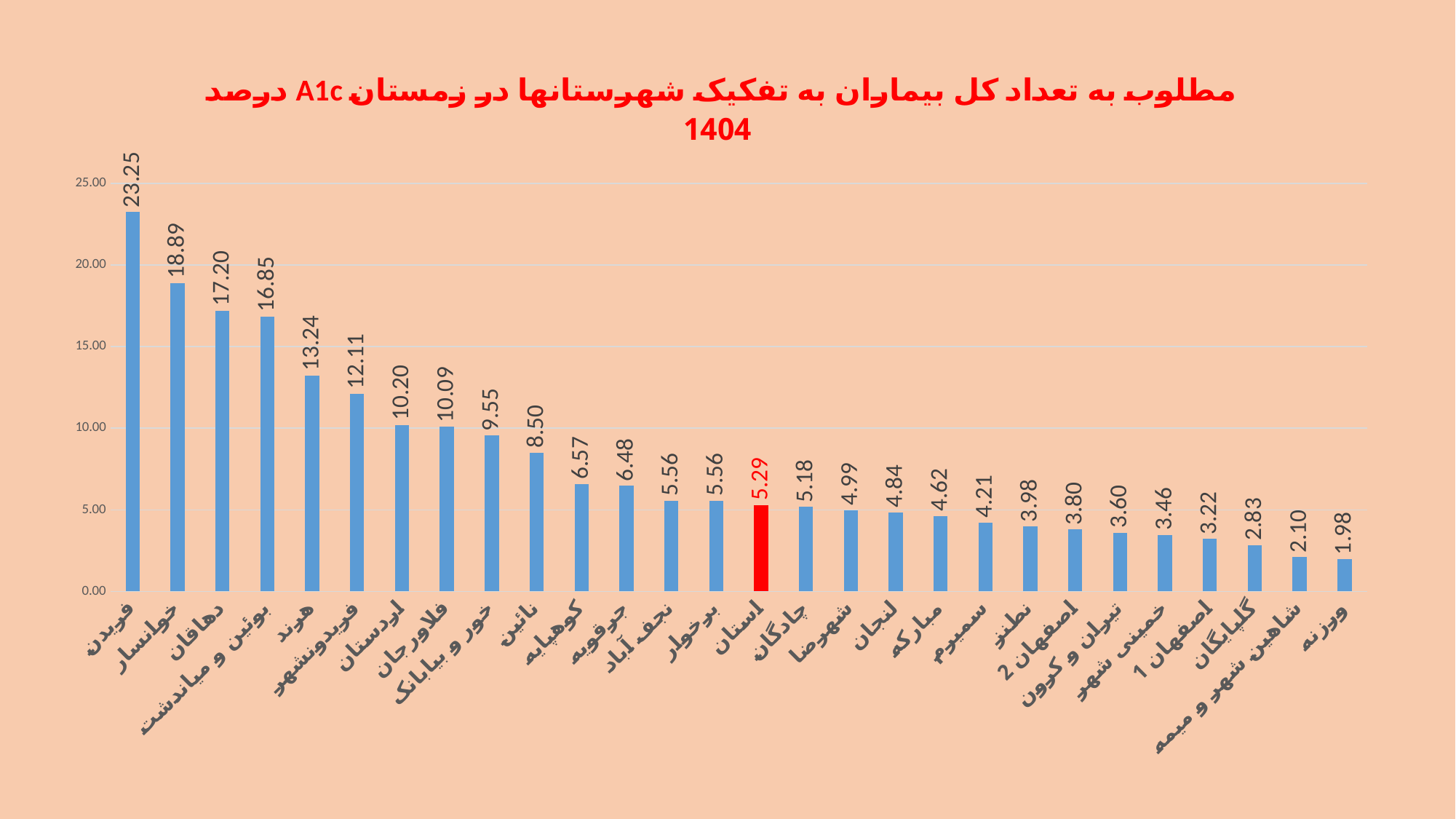

### Chart: درصد A1c مطلوب به تعداد کل بیماران به تفکیک شهرستانها در زمستان 1404

| Category | درصد A1c مطلوب به تعداد کل بیماران  |
|---|---|
| فریدن | 23.245740687265375 |
| خوانسار | 18.88937472671622 |
| دهاقان | 17.199687987519503 |
| بوئین و میاندشت | 16.851595006934815 |
| هرند | 13.240628778718259 |
| فریدونشهر | 12.109375 |
| اردستان | 10.19790454016298 |
| فلاورجان | 10.085654319587043 |
| خور و بیابانک | 9.547123623011016 |
| نائین | 8.504273504273504 |
| کوهپایه | 6.5735892961023845 |
| جرقویه | 6.475409836065574 |
| نجف آباد | 5.561096072564943 |
| برخوار | 5.557489267896508 |
| استان | 5.294249757365267 |
| چادگان | 5.183946488294314 |
| شهرضا | 4.986965884619743 |
| لنجان | 4.837380333481265 |
| مبارکه | 4.618473895582329 |
| سمیرم | 4.211150652431791 |
| نطنز | 3.984691580369203 |
| اصفهان 2 | 3.799195301299542 |
| تیران و کرون | 3.6003600360036003 |
| خمینی شهر | 3.456018744508445 |
| اصفهان 1 | 3.2237281664598645 |
| گلپایگان | 2.83444665102004 |
| شاهین شهر و میمه | 2.095278544630849 |
| ورزنه | 1.9758507135016465 |